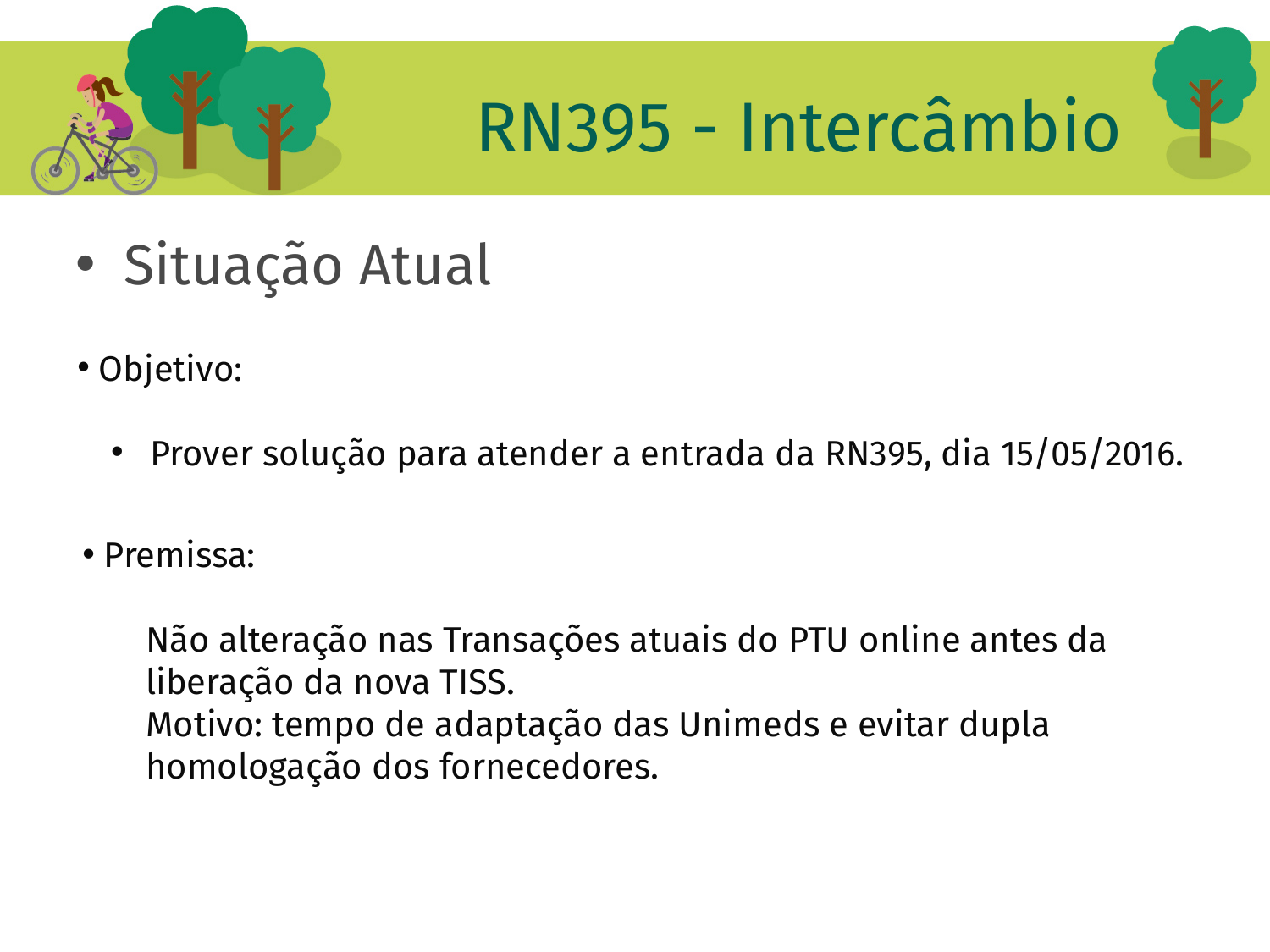

# RN395 - Intercâmbio
Situação Atual
 Objetivo:

 Prover solução para atender a entrada da RN395, dia 15/05/2016.
 Premissa:

Não alteração nas Transações atuais do PTU online antes da liberação da nova TISS.
Motivo: tempo de adaptação das Unimeds e evitar dupla homologação dos fornecedores.